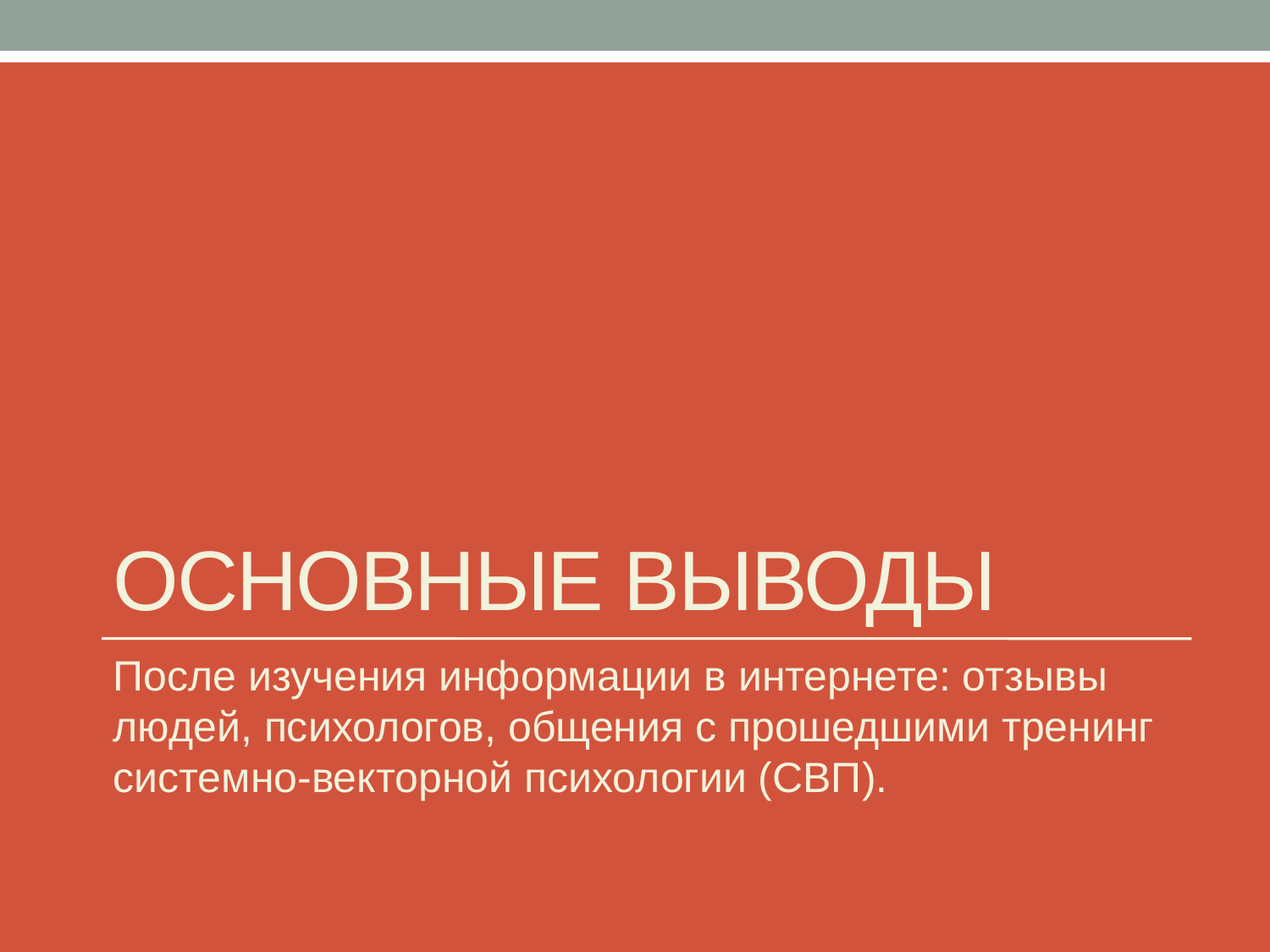

# Основные выводы
После изучения информации в интернете: отзывы людей, психологов, общения с прошедшими тренинг системно-векторной психологии (СВП).